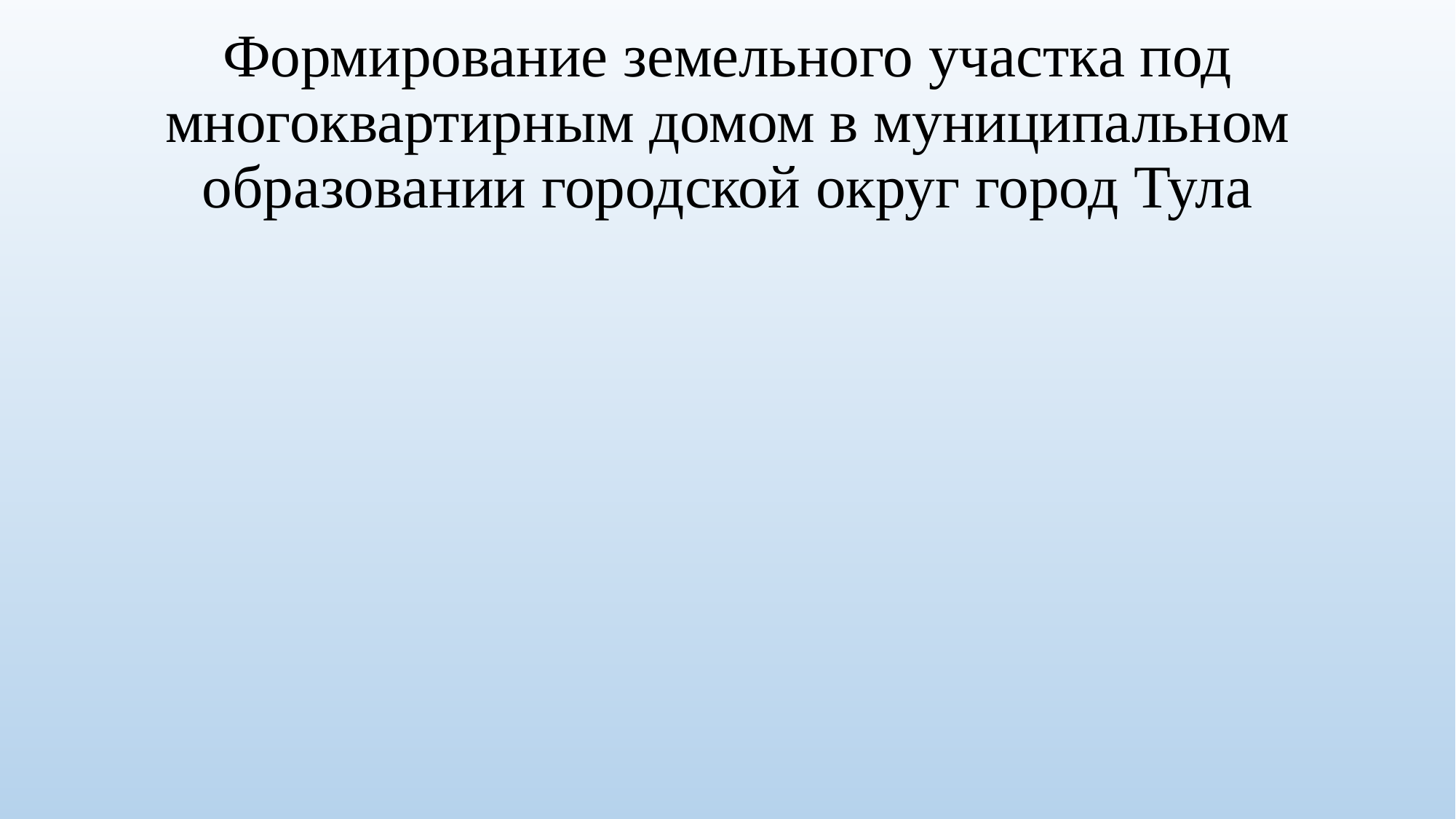

# Формирование земельного участка под многоквартирным домом в муниципальном образовании городской округ город Тула